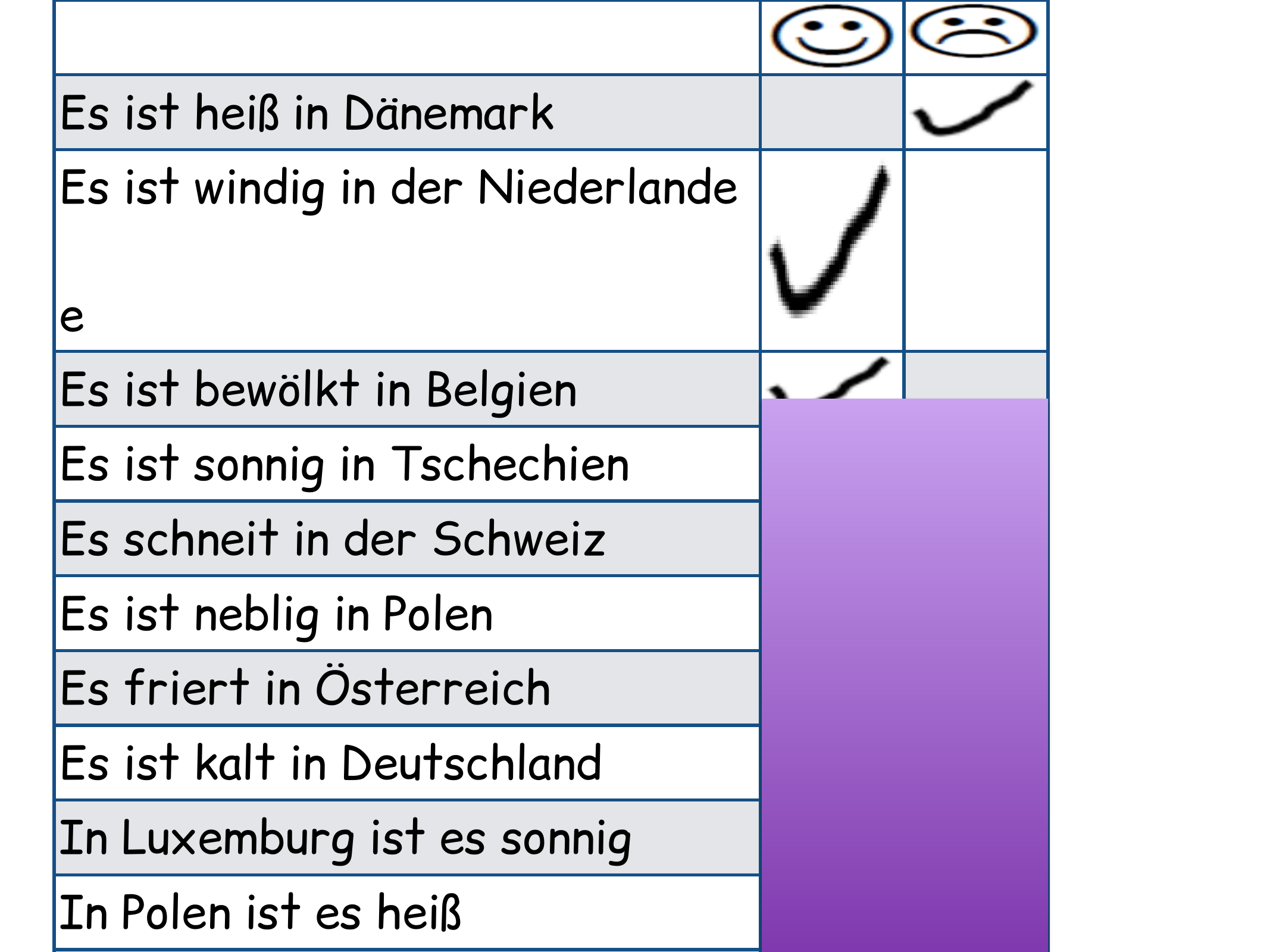

|  |  |  |
| --- | --- | --- |
| Es ist heiß in Dänemark |  |  |
| Es ist windig in der Niederlande e |  |  |
| Es ist bewölkt in Belgien |  |  |
| Es ist sonnig in Tschechien |  |  |
| Es schneit in der Schweiz |  |  |
| Es ist neblig in Polen |  |  |
| Es friert in Österreich |  |  |
| Es ist kalt in Deutschland |  |  |
| In Luxemburg ist es sonnig |  |  |
| In Polen ist es heiß |  |  |
| In Frankreich regnet es |  |  |